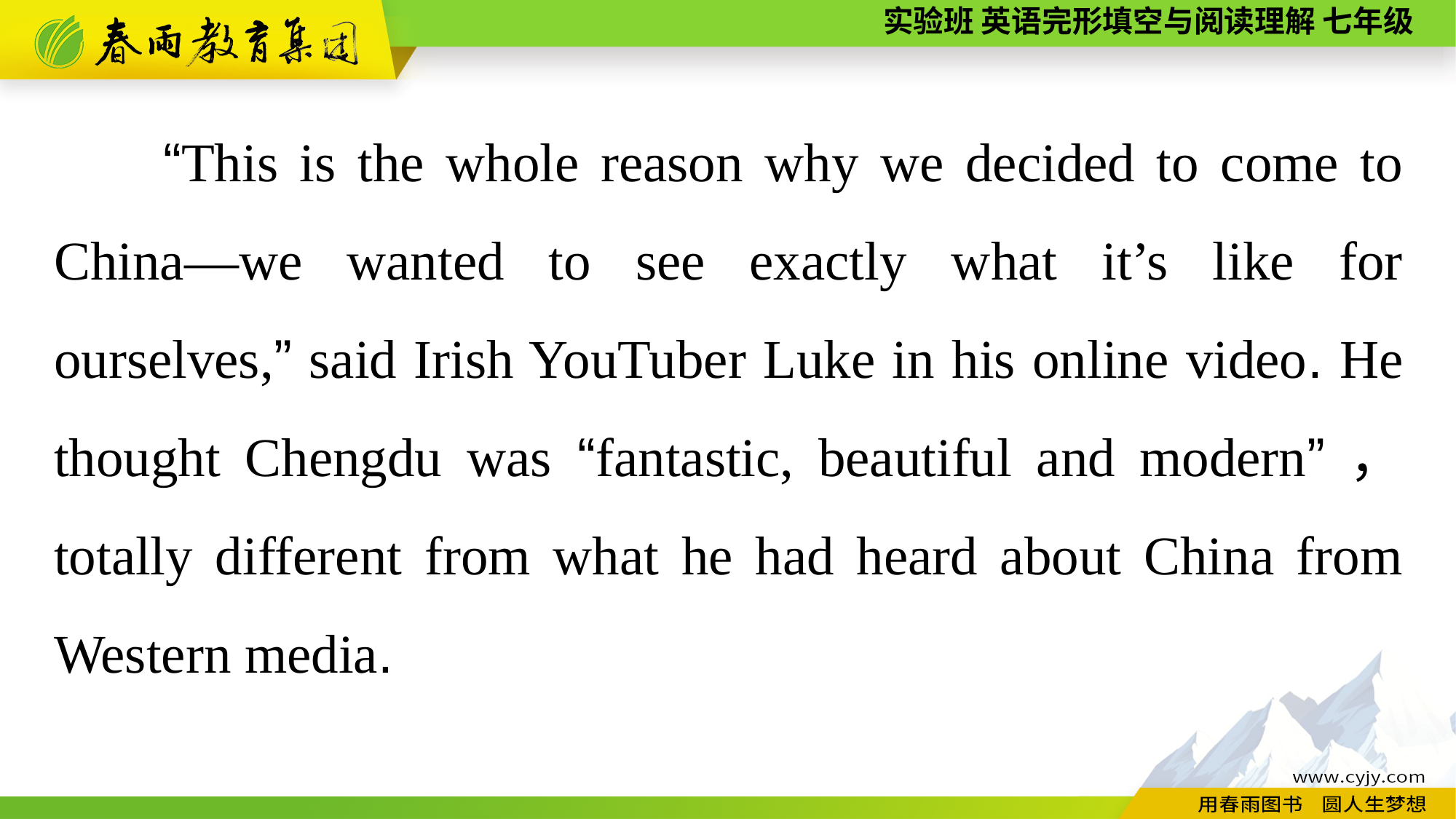

“This is the whole reason why we decided to come to China—we wanted to see exactly what it’s like for ourselves,” said Irish YouTuber Luke in his online video. He thought Chengdu was “fantastic, beautiful and modern”， totally different from what he had heard about China from Western media.